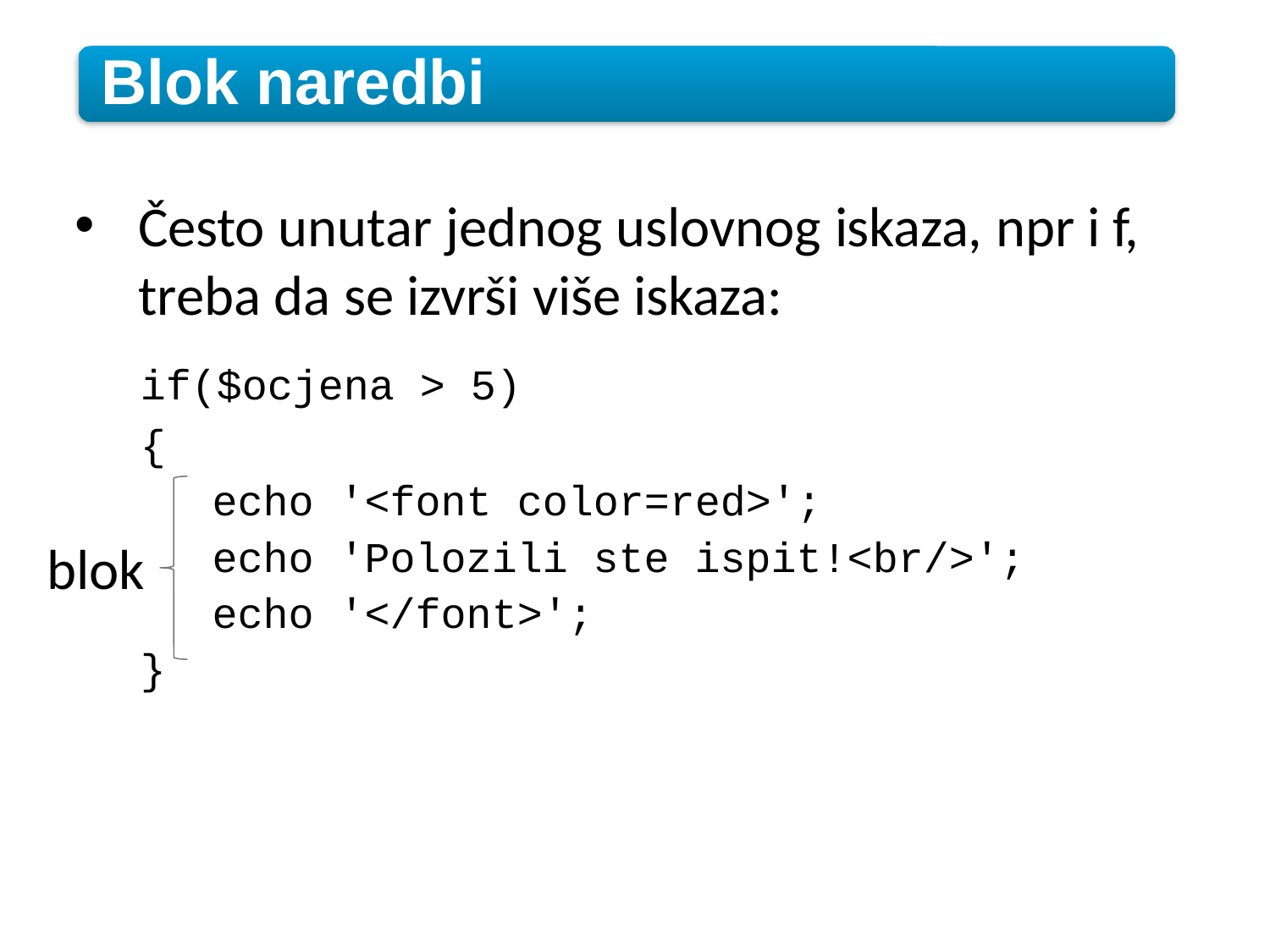

Blok naredbi
Često unutar jednog uslovnog iskaza, npr i f, treba da se izvrši više iskaza:
if($ocjena > 5)
{

echo '<font color=red>';
echo 'Polozili ste ispit!<br/>';
echo '</font>';
blok
}